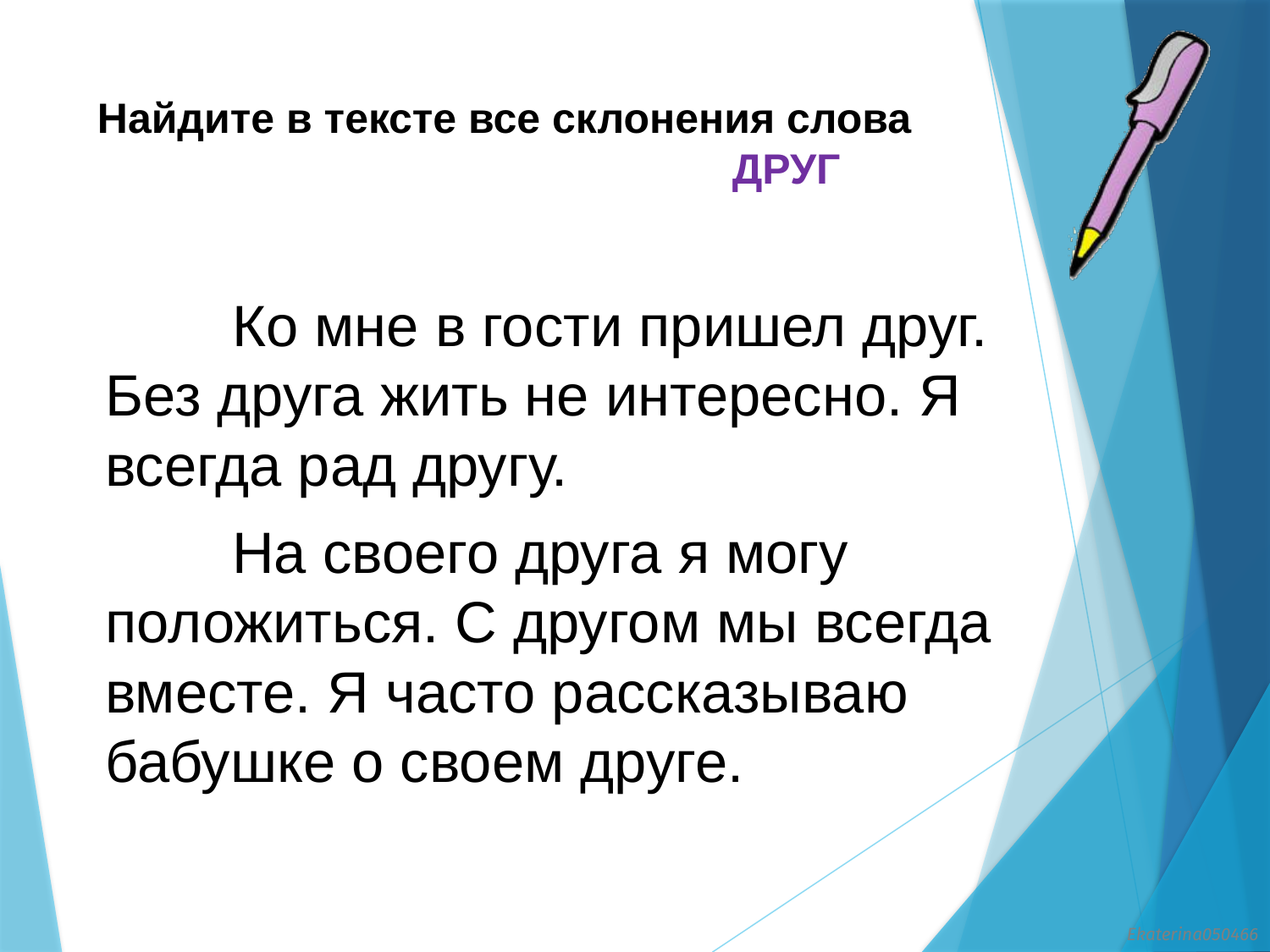

# Найдите в тексте все склонения слова 					ДРУГ

		Ко мне в гости пришел друг. Без друга жить не интересно. Я всегда рад другу.
		На своего друга я могу положиться. С другом мы всегда вместе. Я часто рассказываю бабушке о своем друге.